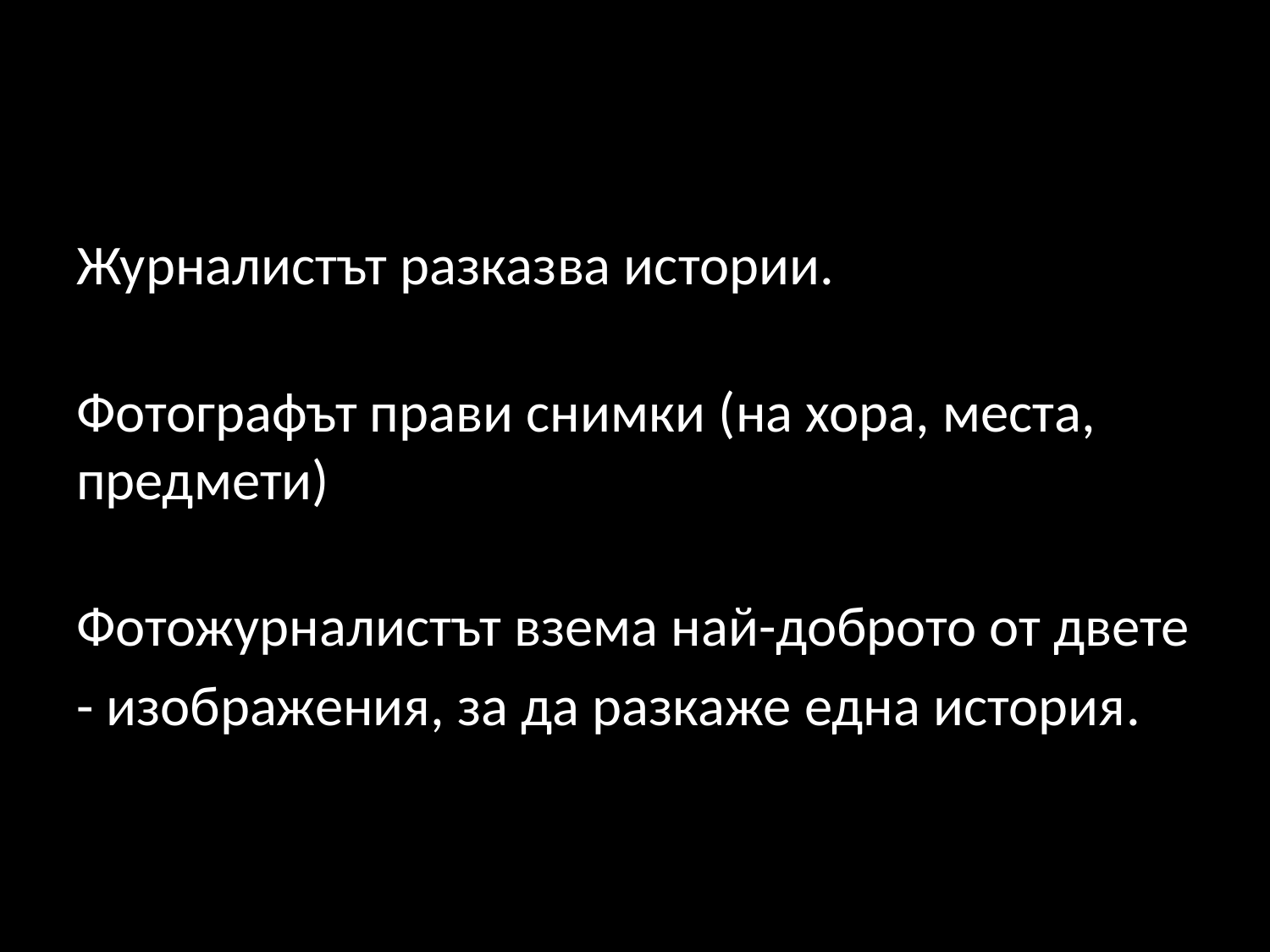

#
Журналистът разказва истории.
Фотографът прави снимки (на хора, места, предмети)
Фотожурналистът взема най-доброто от двете
- изображения, за да разкаже една история.